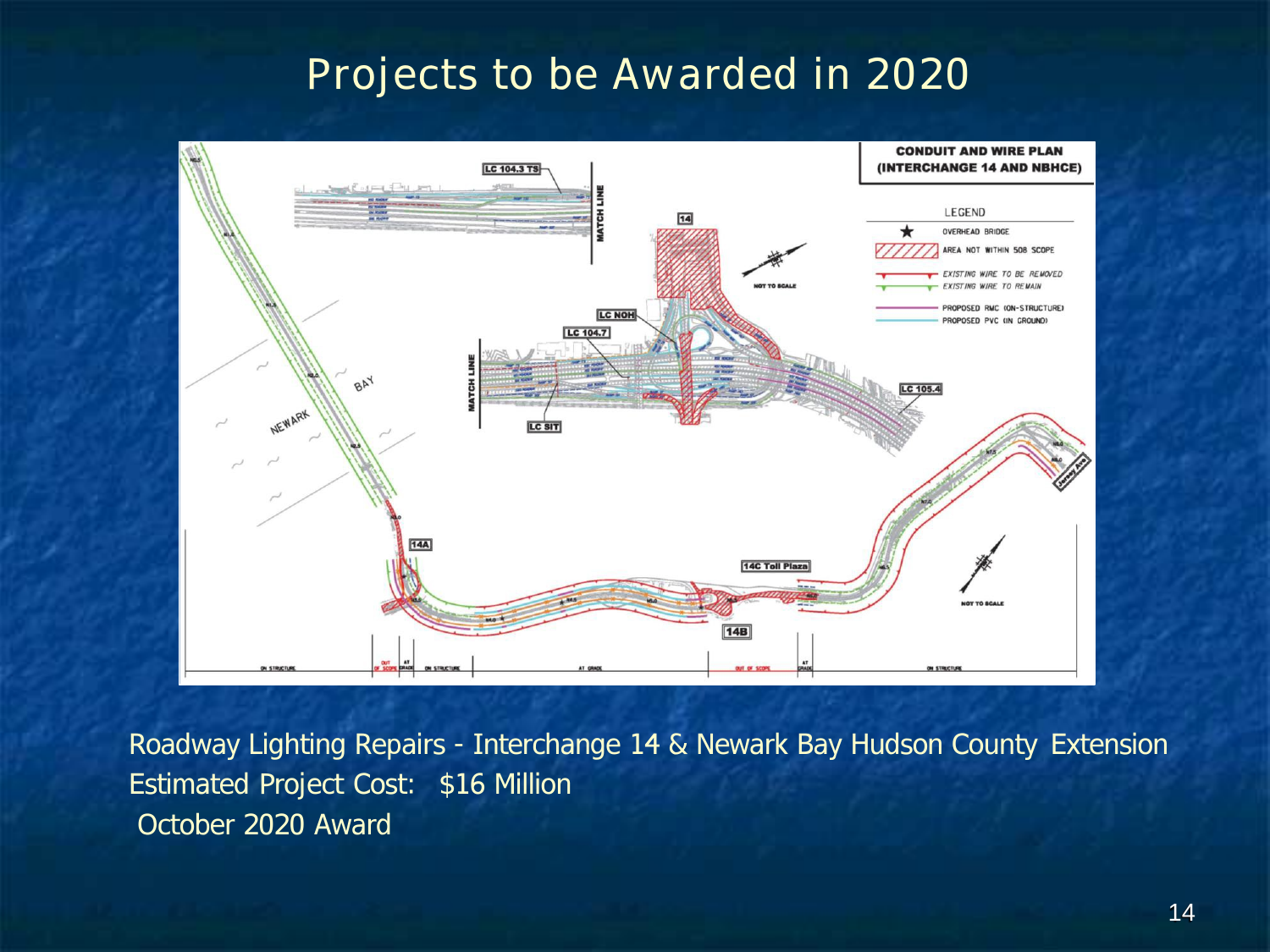

# Projects to be Awarded in 2020

Roadway Lighting Repairs - Interchange 14 & Newark Bay Hudson County Extension
Estimated Project Cost:	$16 Million  October 2020 Award

14